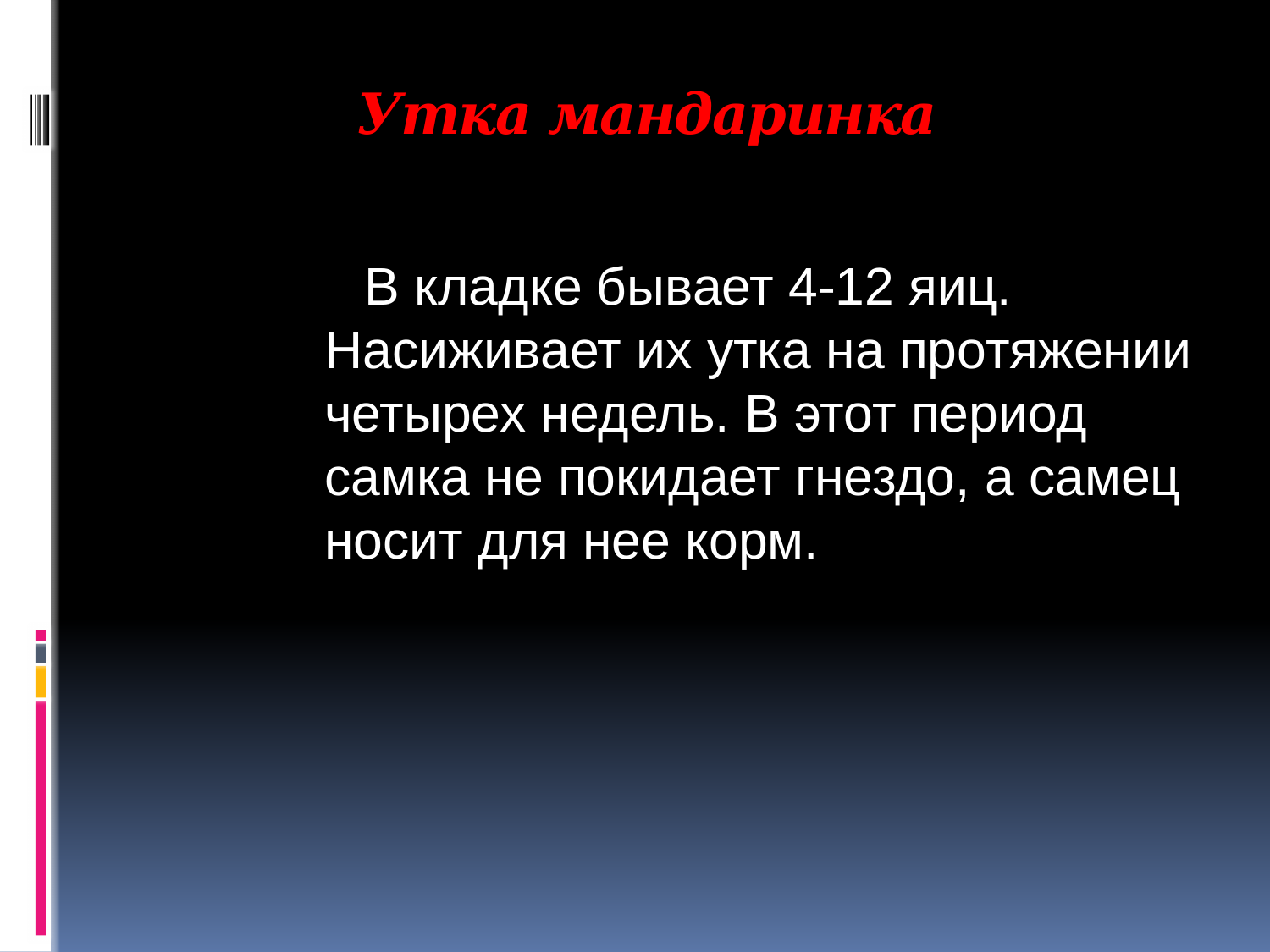

# Утка мандаринка
      В кладке бывает 4-12 яиц. Насиживает их утка на протяжении четырех недель. В этот период самка не покидает гнездо, а самец носит для нее корм.